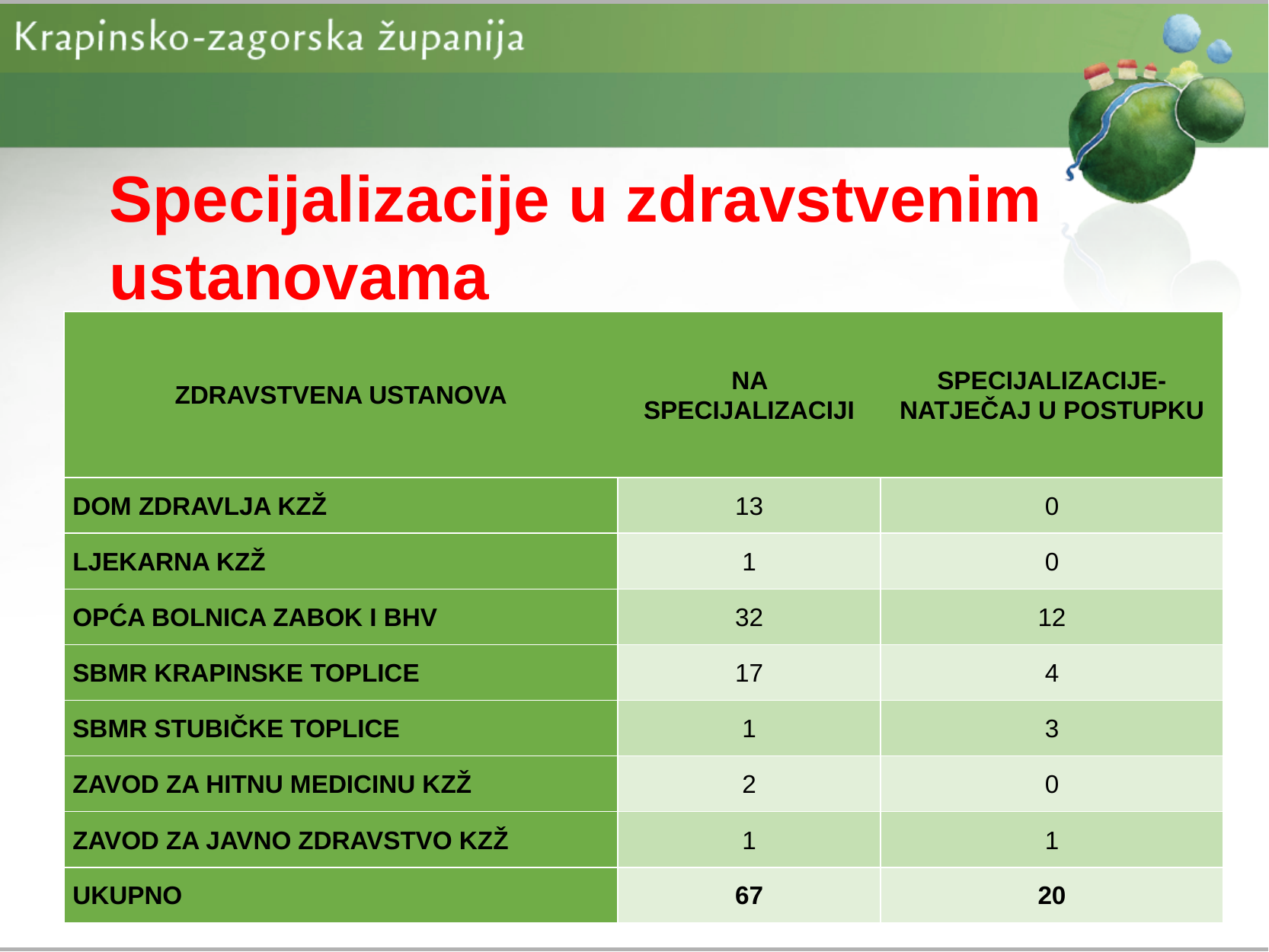

# Specijalizacije u zdravstvenim ustanovama
| ZDRAVSTVENA USTANOVA | NA SPECIJALIZACIJI | SPECIJALIZACIJE- NATJEČAJ U POSTUPKU |
| --- | --- | --- |
| DOM ZDRAVLJA KZŽ | 13 | 0 |
| LJEKARNA KZŽ | 1 | 0 |
| OPĆA BOLNICA ZABOK I BHV | 32 | 12 |
| SBMR KRAPINSKE TOPLICE | 17 | 4 |
| SBMR STUBIČKE TOPLICE | 1 | 3 |
| ZAVOD ZA HITNU MEDICINU KZŽ | 2 | 0 |
| ZAVOD ZA JAVNO ZDRAVSTVO KZŽ | 1 | 1 |
| UKUPNO | 67 | 20 |